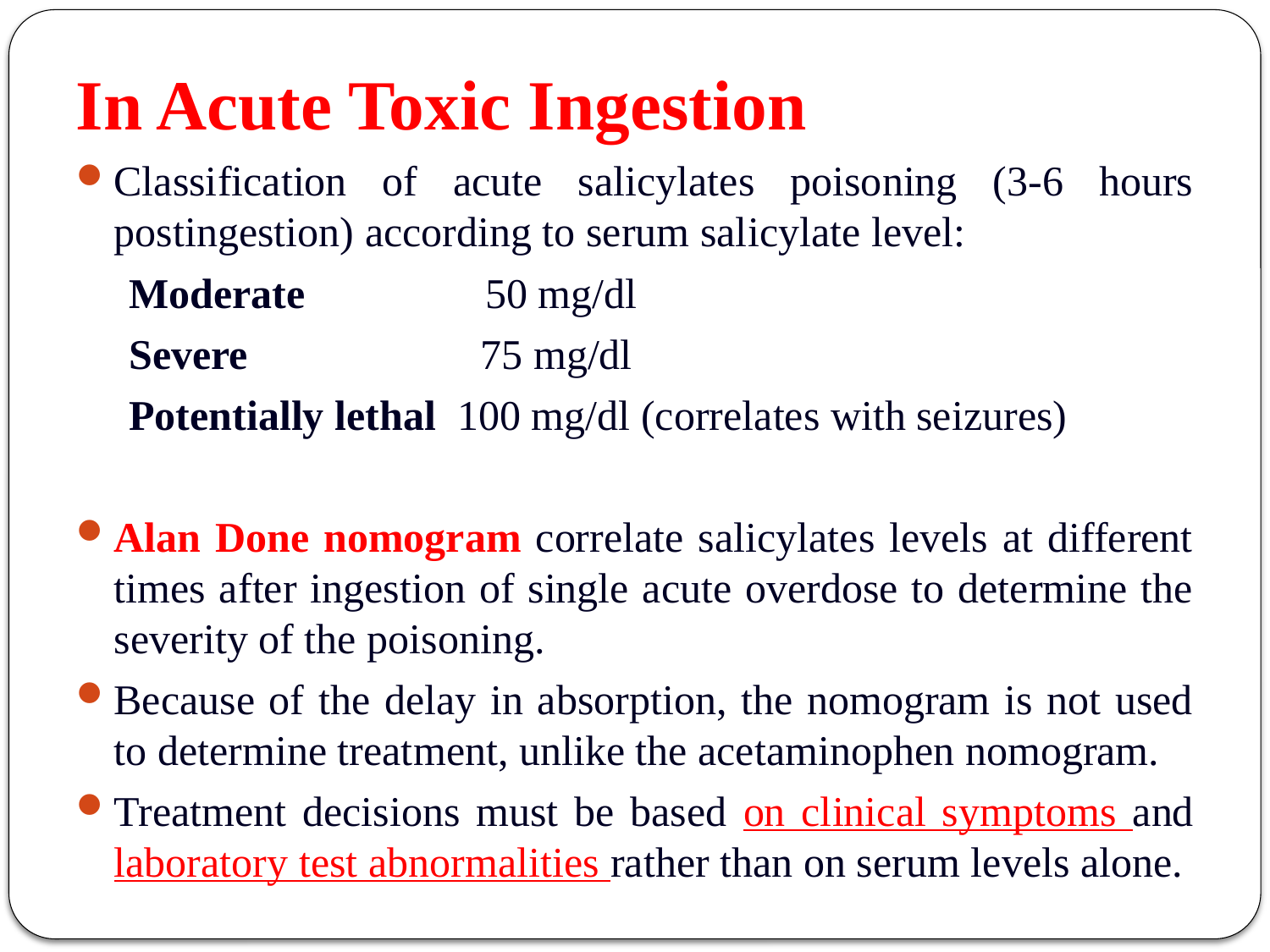

In Acute Toxic Ingestion
Classification of acute salicylates poisoning (3-6 hours postingestion) according to serum salicylate level:
     Moderate                 50 mg/dl
     Severe                      75 mg/dl
     Potentially lethal  100 mg/dl (correlates with seizures)

Alan Done nomogram correlate salicylates levels at different times after ingestion of single acute overdose to determine the severity of the poisoning.
Because of the delay in absorption, the nomogram is not used to determine treatment, unlike the acetaminophen nomogram.
Treatment decisions must be based on clinical symptoms and laboratory test abnormalities rather than on serum levels alone.